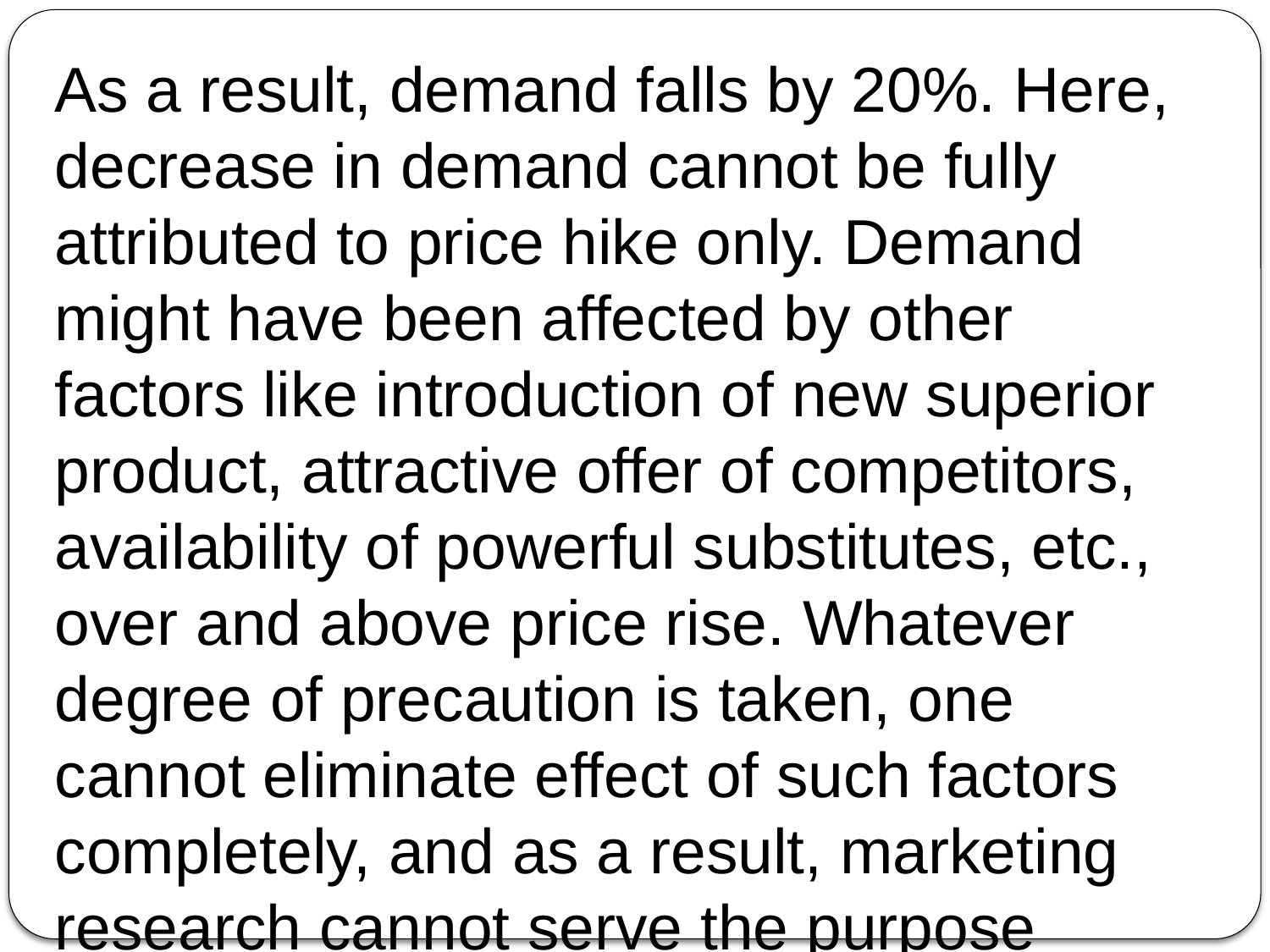

As a result, demand falls by 20%. Here, decrease in demand cannot be fully attributed to price hike only. Demand might have been affected by other factors like introduction of new superior product, attractive offer of competitors, availability of powerful substitutes, etc., over and above price rise. Whatever degree of precaution is taken, one cannot eliminate effect of such factors completely, and as a result, marketing research cannot serve the purpose